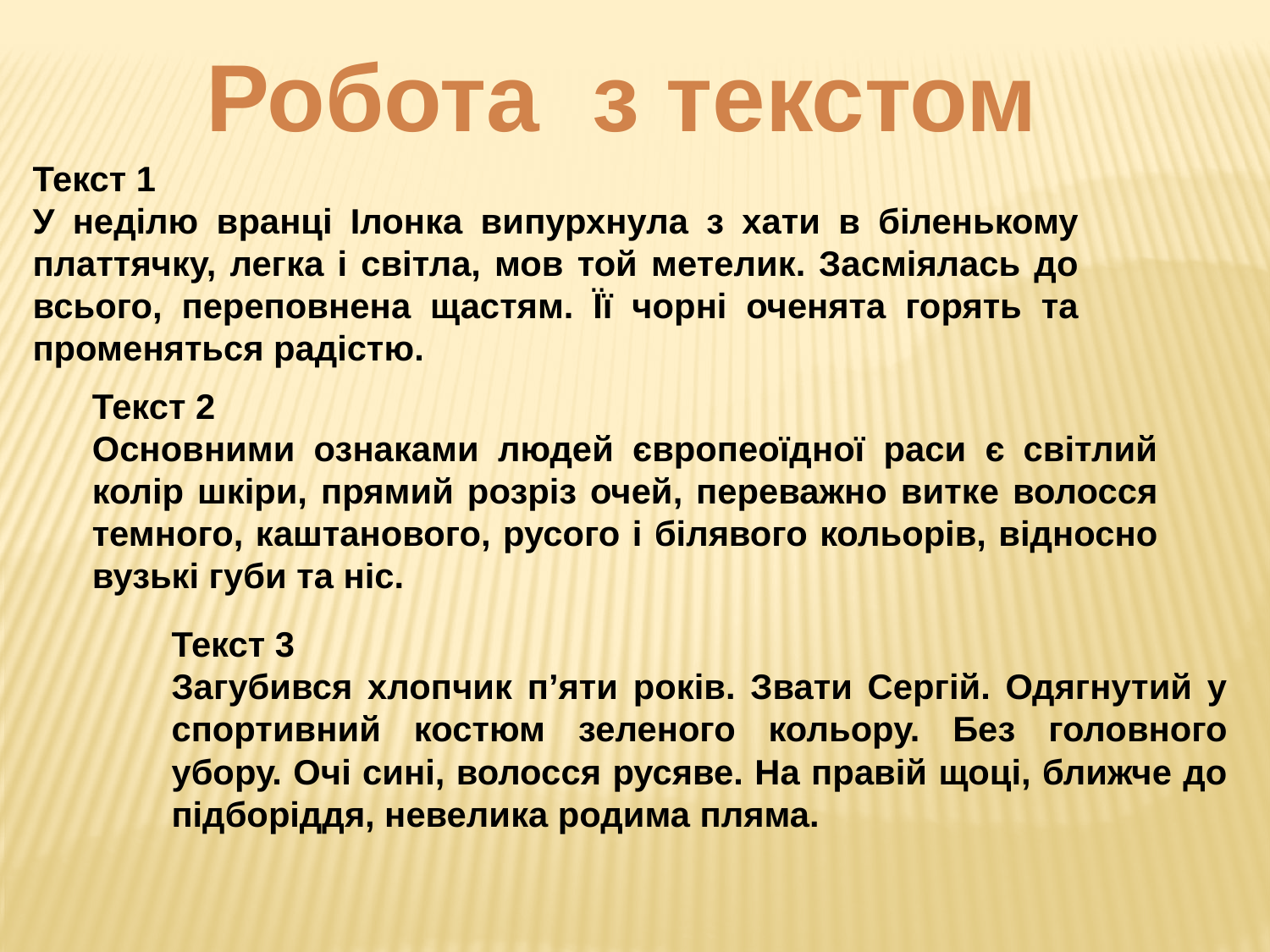

Робота  з текстом
Текст 1
У неділю вранці Ілонка випурхнула з хати в біленькому платтячку, легка і світла, мов той метелик. Засміялась до всього, переповнена щастям. Її чорні оченята горять та променяться радістю.
Текст 2
Основними ознаками людей європеоїдної раси є світлий колір шкіри, прямий розріз очей, переважно витке волосся темного, каштанового, русого і білявого кольорів, відносно вузькі губи та ніс.
Текст 3
Загубився хлопчик п’яти років. Звати Сергій. Одягнутий у спортивний костюм зеленого кольору. Без головного убору. Очі сині, волосся русяве. На правій щоці, ближче до підборіддя, невелика родима пляма.